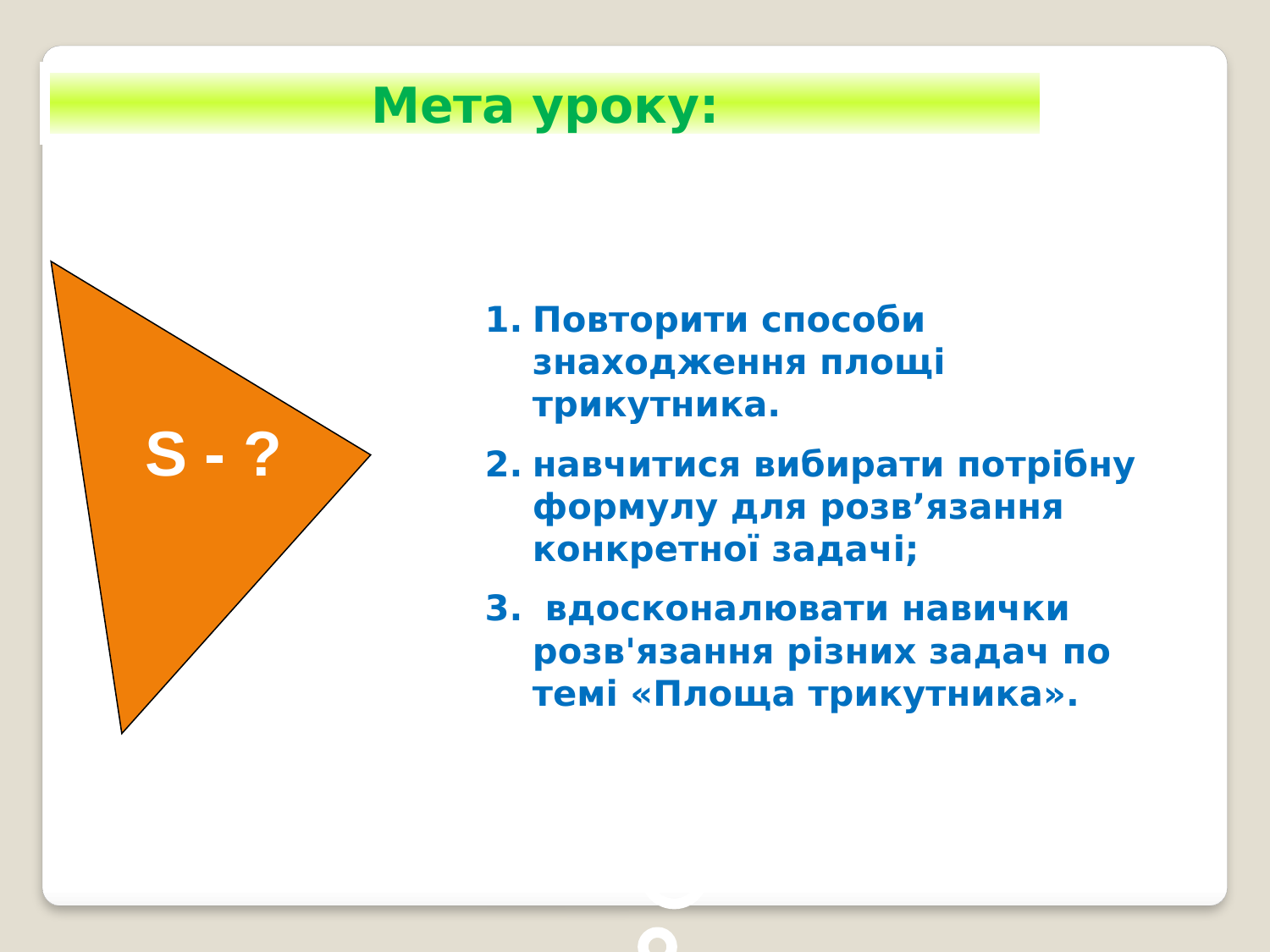

Мета уроку:

Повторити способи знаходження площі трикутника.
навчитися вибирати потрібну формулу для розв’язання конкретної задачі;
 вдосконалювати навички розв'язання різних задач по темі «Площа трикутника».

S - ?